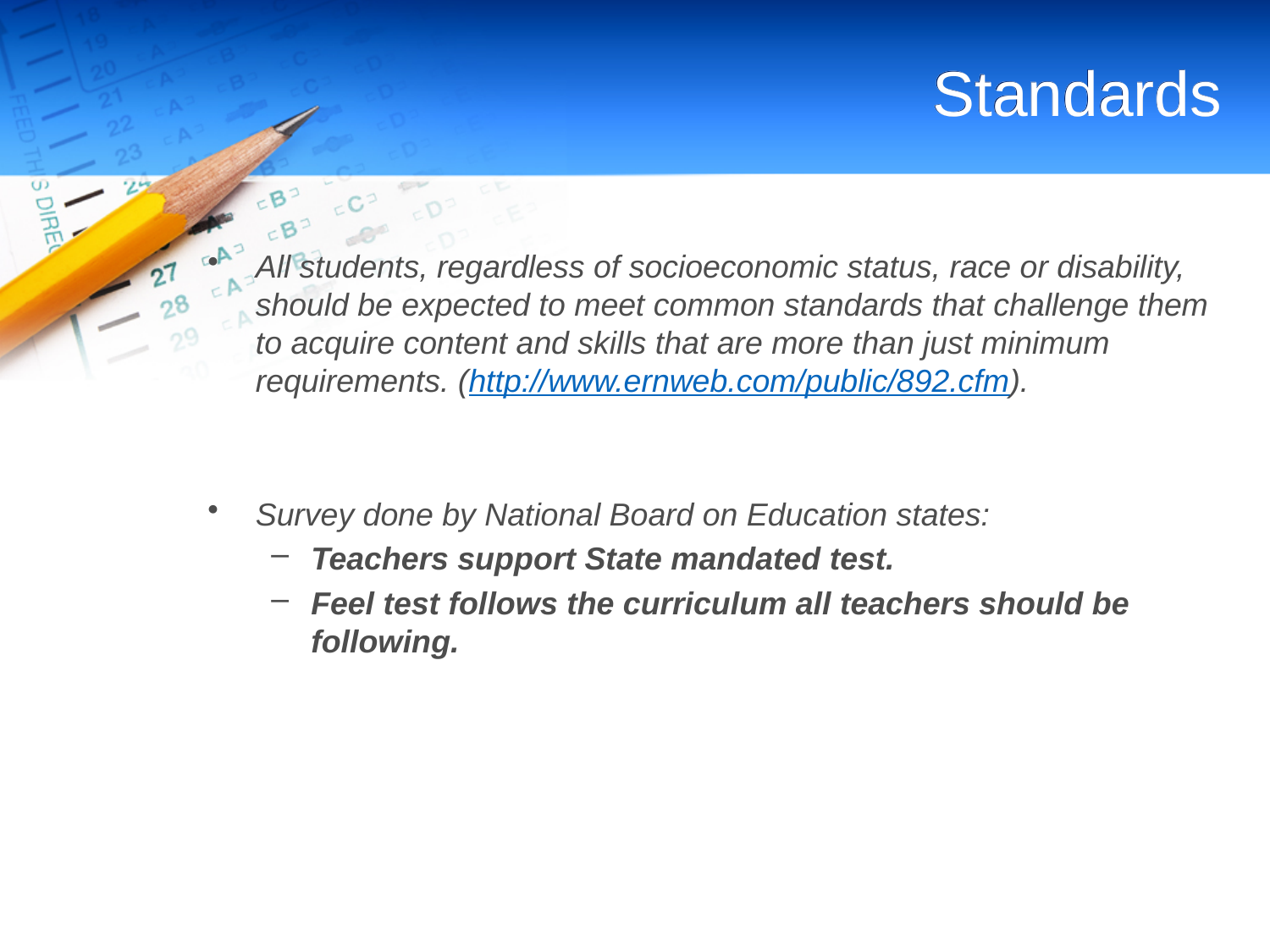

# Standards

All students, regardless of socioeconomic status, race or disability, should be expected to meet common standards that challenge them to acquire content and skills that are more than just minimum requirements. (http://www.ernweb.com/public/892.cfm).

Survey done by National Board on Education states:
Teachers support State mandated test.
Feel test follows the curriculum all teachers should be following.